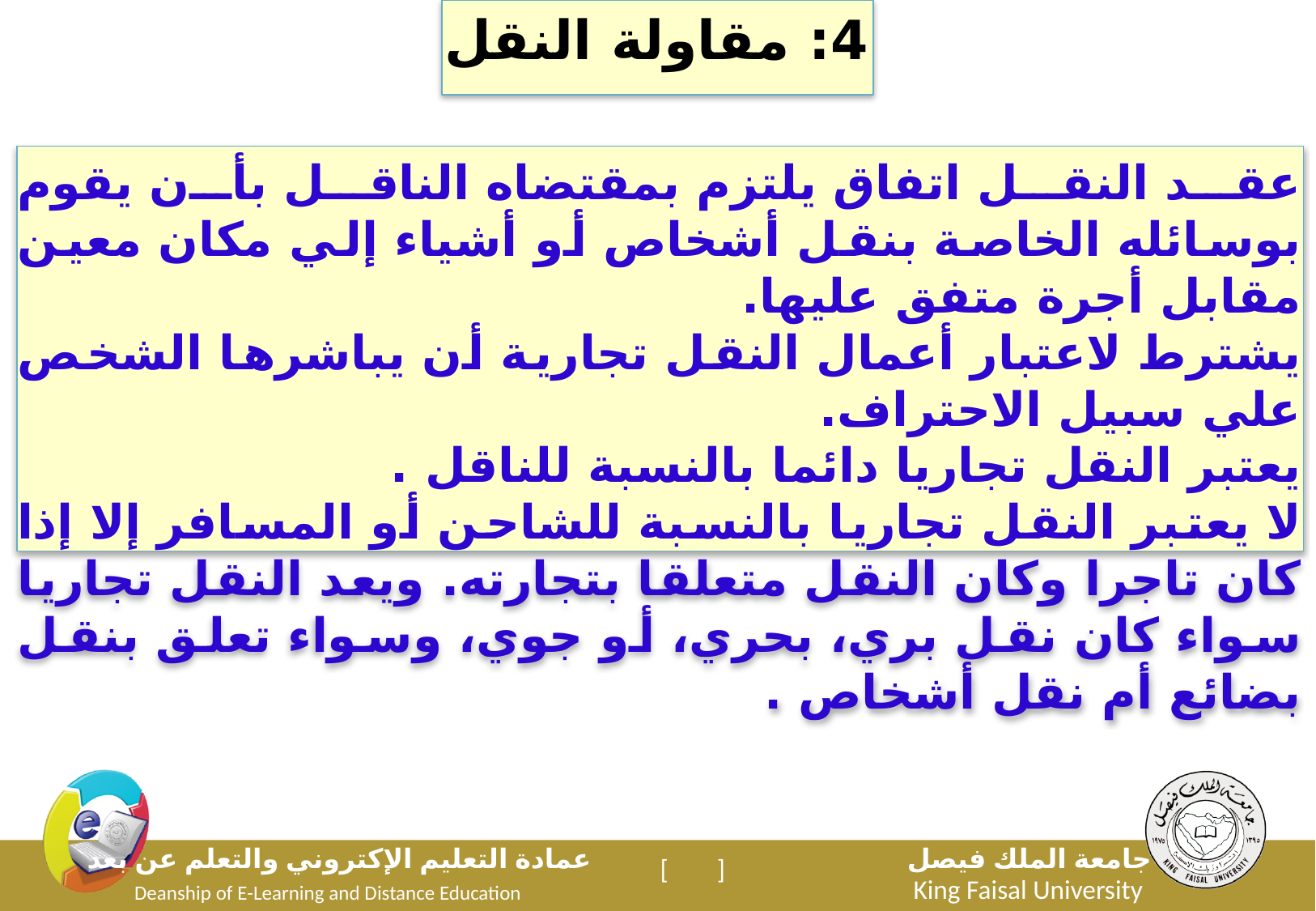

4: مقاولة النقل
عقد النقل اتفاق يلتزم بمقتضاه الناقل بأن يقوم بوسائله الخاصة بنقل أشخاص أو أشياء إلي مكان معين مقابل أجرة متفق عليها.
يشترط لاعتبار أعمال النقل تجارية أن يباشرها الشخص علي سبيل الاحتراف.
يعتبر النقل تجاريا دائما بالنسبة للناقل .
لا يعتبر النقل تجاريا بالنسبة للشاحن أو المسافر إلا إذا كان تاجرا وكان النقل متعلقا بتجارته. ويعد النقل تجاريا سواء كان نقل بري، بحري، أو جوي، وسواء تعلق بنقل بضائع أم نقل أشخاص .